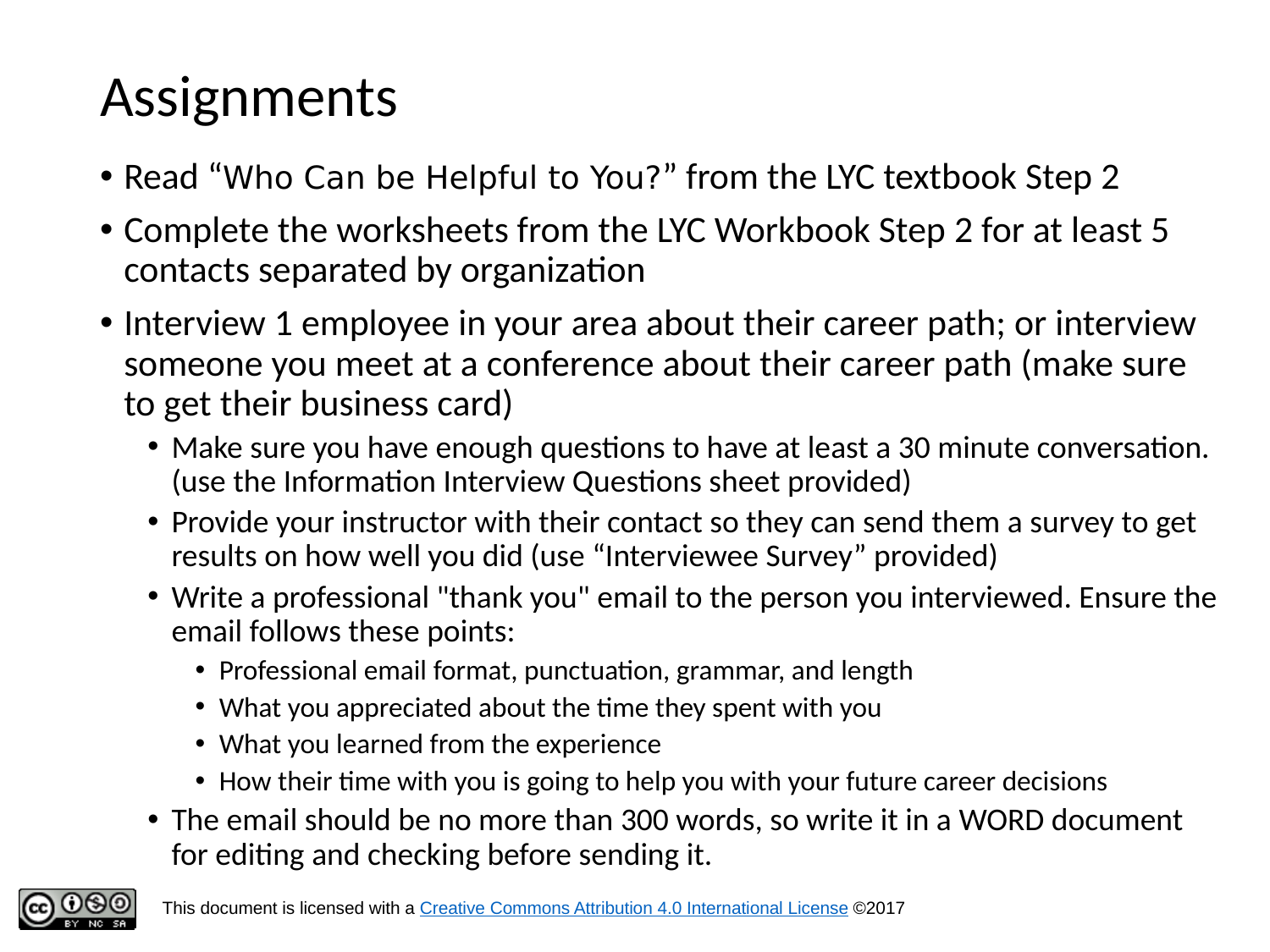

# Assignments
Read “Who Can be Helpful to You?” from the LYC textbook Step 2
Complete the worksheets from the LYC Workbook Step 2 for at least 5 contacts separated by organization
Interview 1 employee in your area about their career path; or interview someone you meet at a conference about their career path (make sure to get their business card)
Make sure you have enough questions to have at least a 30 minute conversation. (use the Information Interview Questions sheet provided)
Provide your instructor with their contact so they can send them a survey to get results on how well you did (use “Interviewee Survey” provided)
Write a professional "thank you" email to the person you interviewed. Ensure the email follows these points:
Professional email format, punctuation, grammar, and length
What you appreciated about the time they spent with you
What you learned from the experience
How their time with you is going to help you with your future career decisions
The email should be no more than 300 words, so write it in a WORD document for editing and checking before sending it.